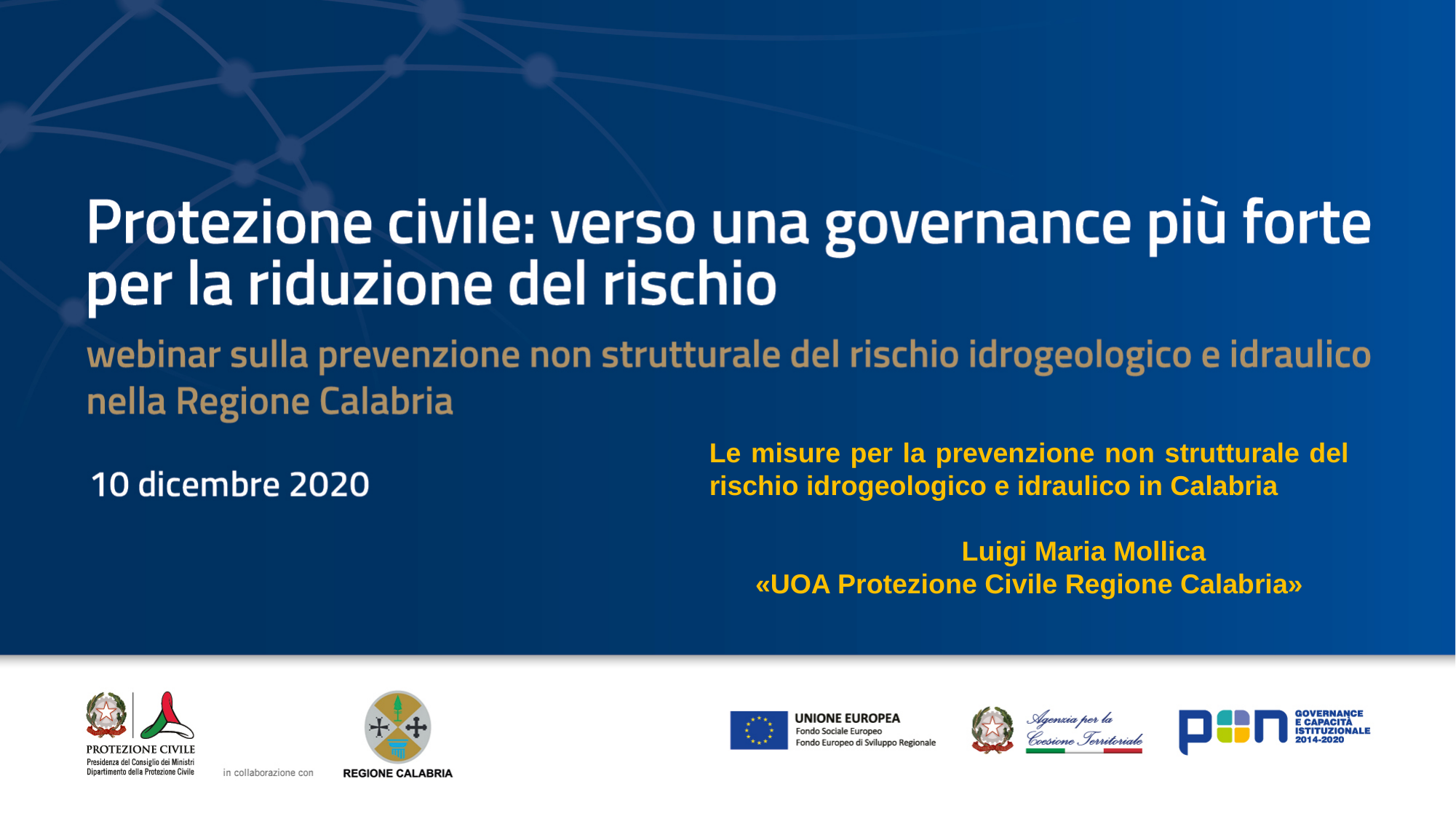

Le misure per la prevenzione non strutturale del rischio idrogeologico e idraulico in Calabria

	Luigi Maria Mollica
«UOA Protezione Civile Regione Calabria»